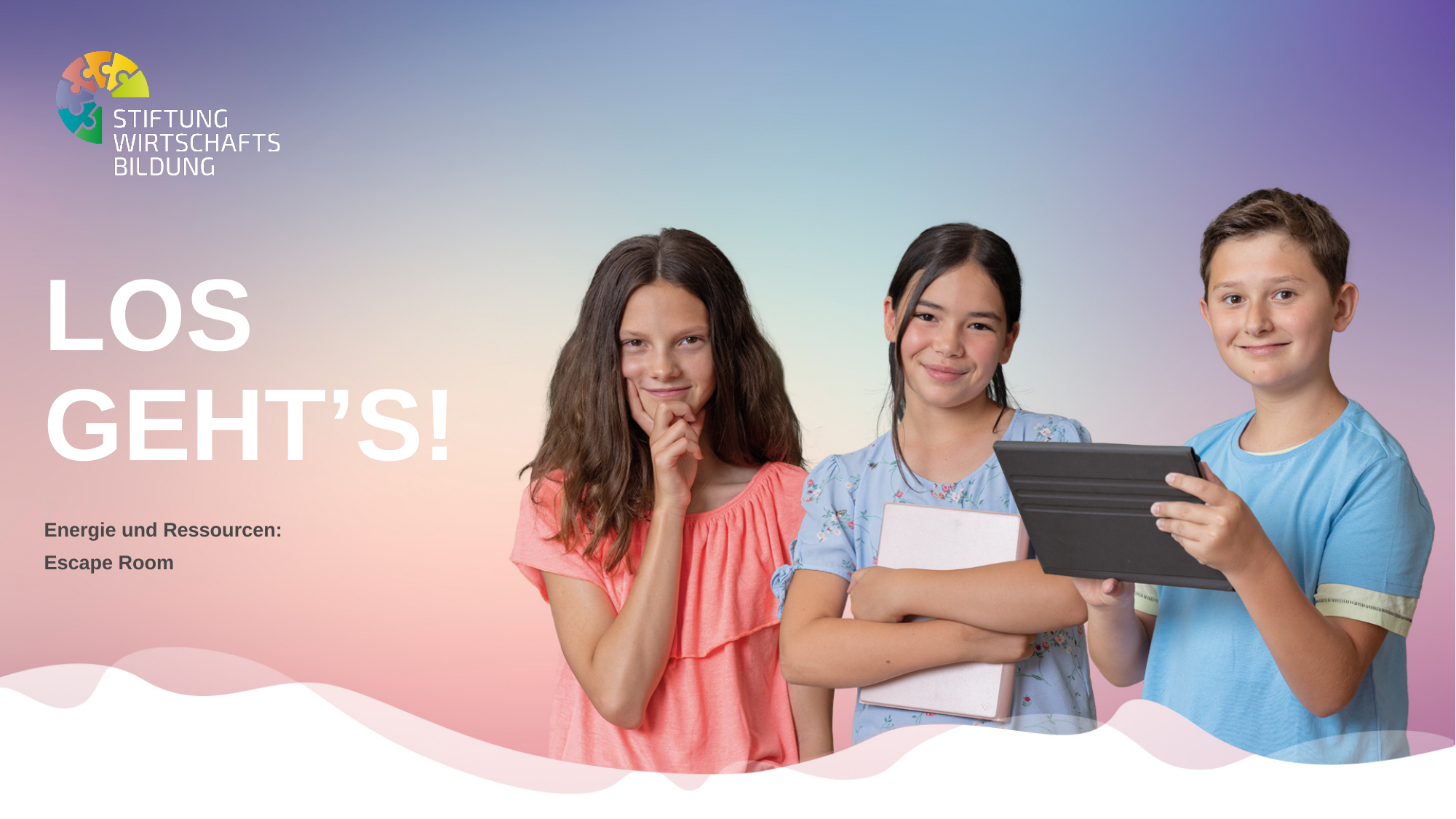

# Los Geht’s!
Energie und Ressourcen:
Escape Room